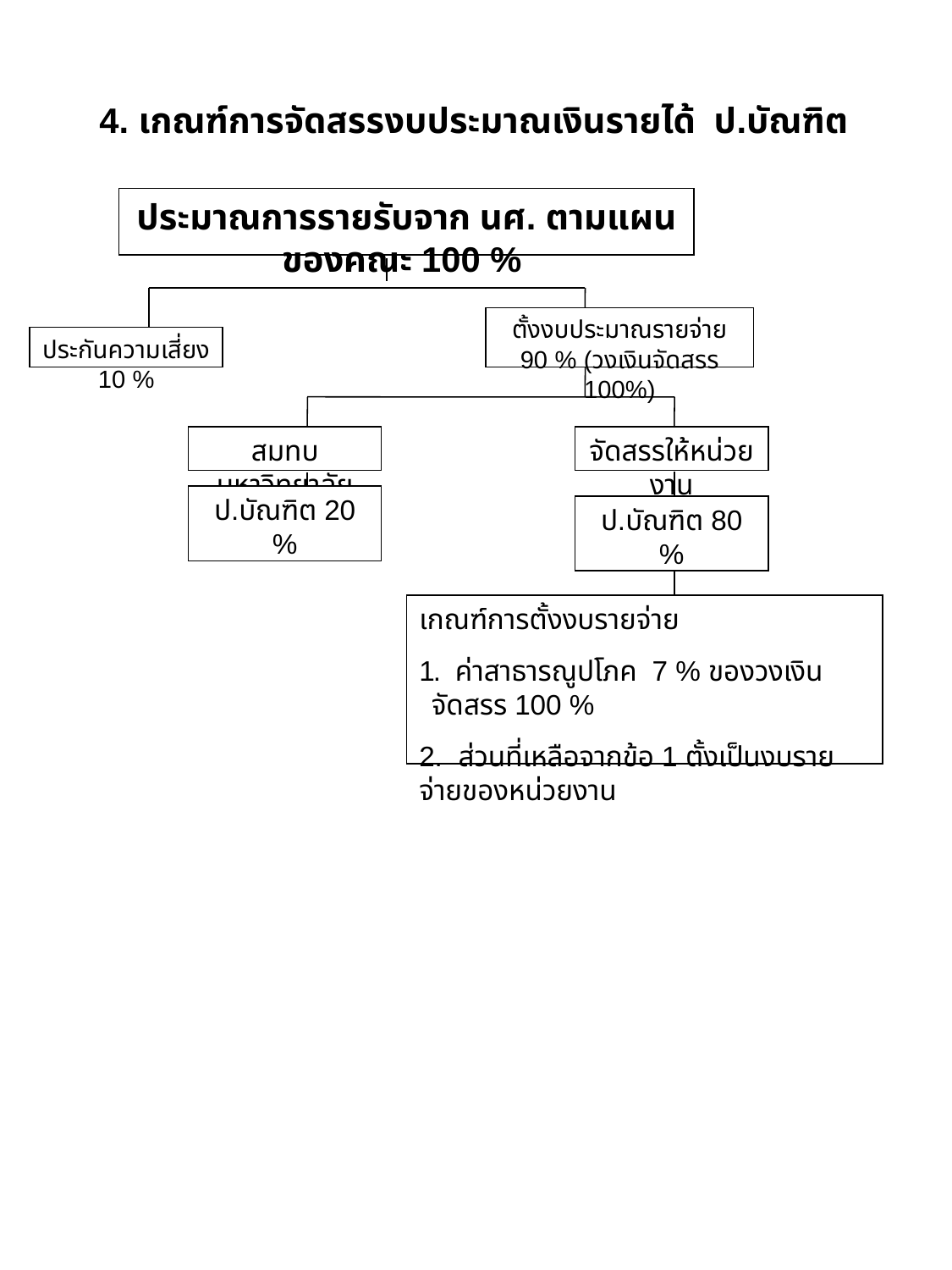

4. เกณฑ์การจัดสรรงบประมาณเงินรายได้  ป.บัณฑิต
ประมาณการรายรับจาก นศ. ตามแผน ของคณะ 100 %
ตั้งงบประมาณรายจ่าย 90 % (วงเงินจัดสรร 100%)
ประกันความเสี่ยง 10 %
สมทบมหาวิทยาลัย
จัดสรรให้หน่วยงาน
ป.บัณฑิต 20 %

ป.บัณฑิต 80 %

เกณฑ์การตั้งงบรายจ่าย
  ค่าสาธารณูปโภค  7 % ของวงเงินจัดสรร 100 %
2.  ส่วนที่เหลือจากข้อ 1 ตั้งเป็นงบรายจ่ายของหน่วยงาน